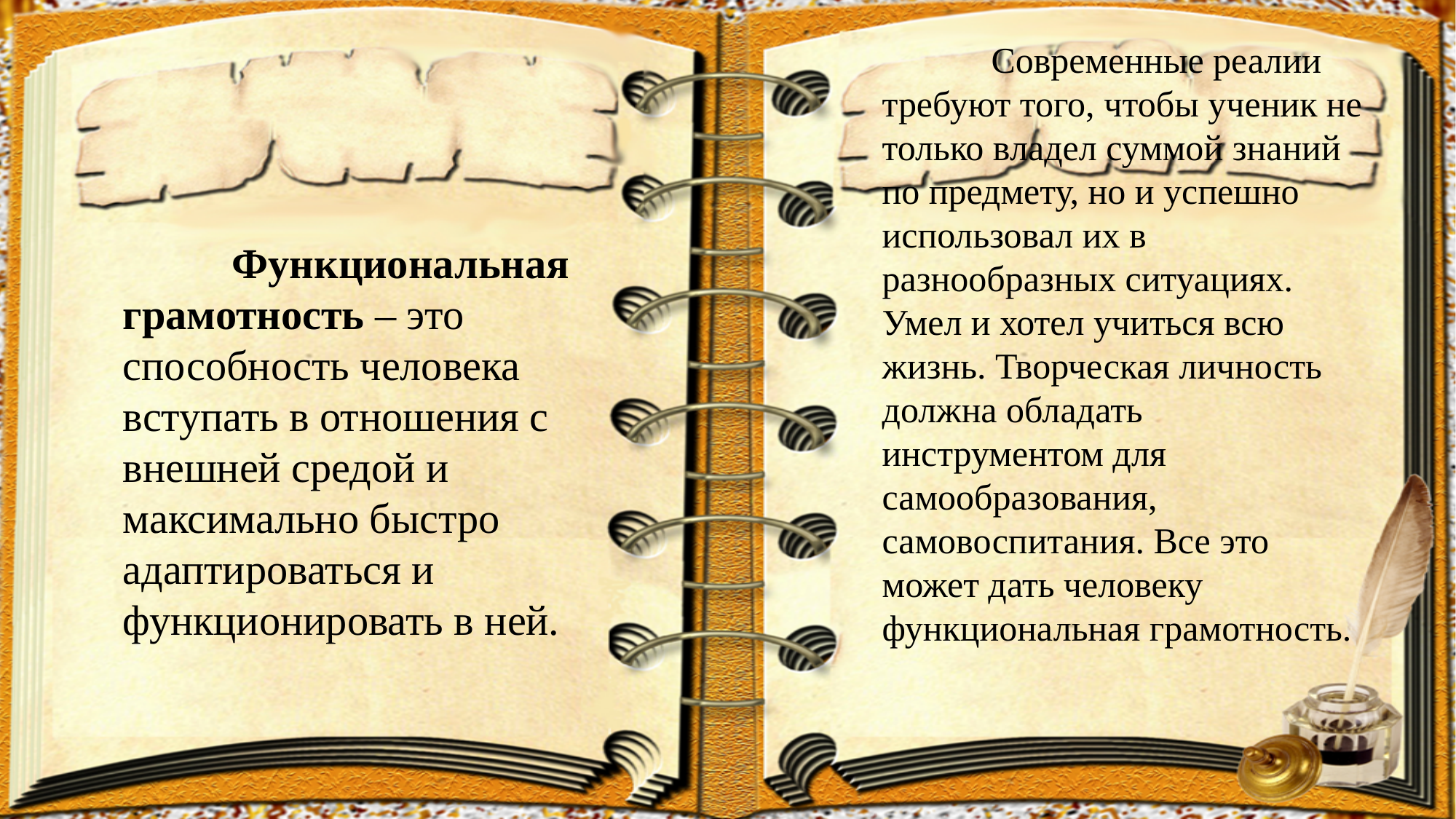

Современные реалии требуют того, чтобы ученик не только владел суммой знаний по предмету, но и успешно использовал их в разнообразных ситуациях. Умел и хотел учиться всю жизнь. Творческая личность должна обладать инструментом для самообразования, самовоспитания. Все это может дать человеку функциональная грамотность.

		Функциональная грамотность – это способность человека вступать в отношения с внешней средой и максимально быстро адаптироваться и функционировать в ней.